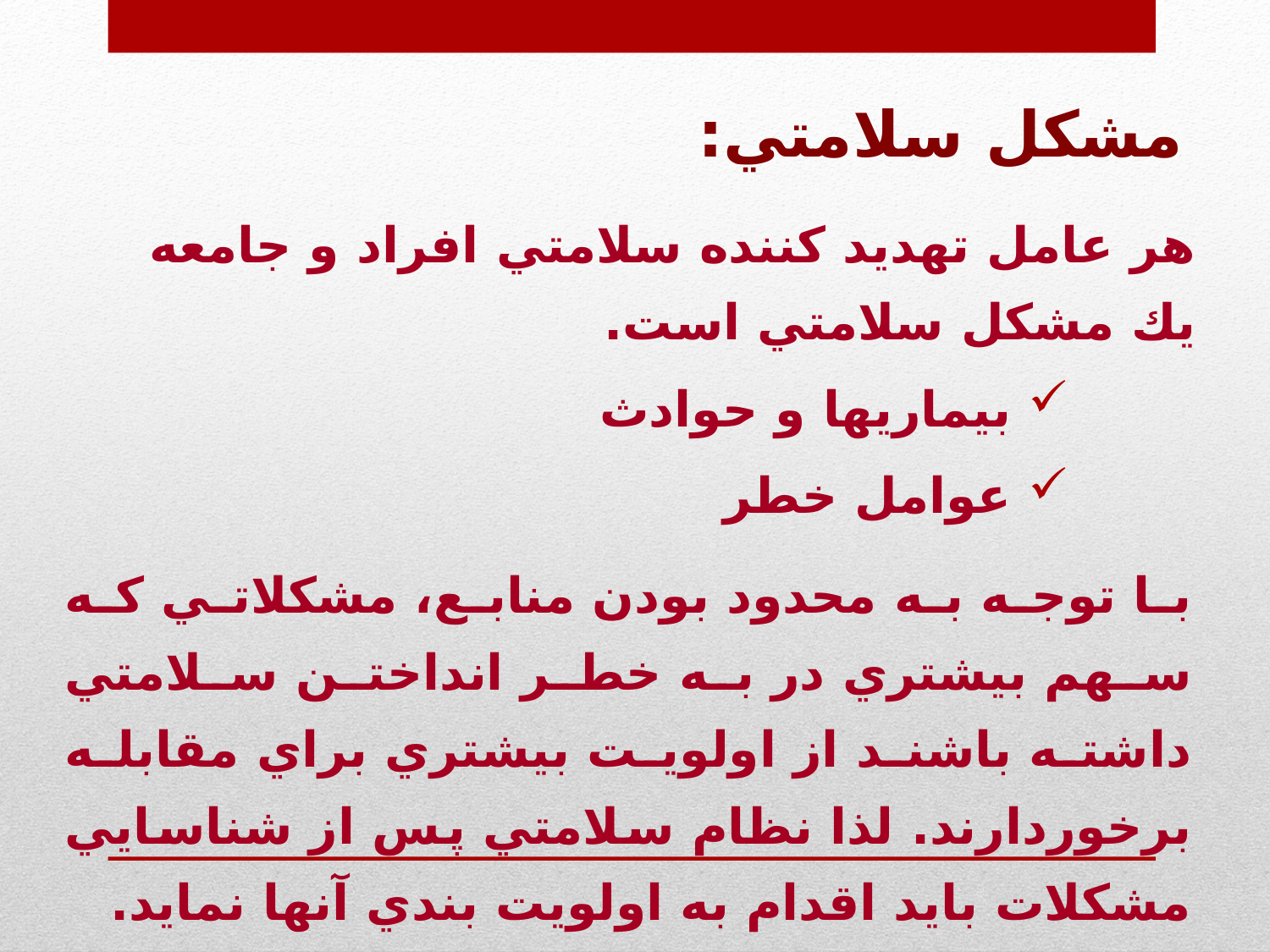

# مشکل سلامتي:
هر عامل تهديد کننده سلامتي افراد و جامعه يك مشكل سلامتي است.
 بيماريها و حوادث
 عوامل خطر
با توجه به محدود بودن منابع، مشكلاتي كه سهم بيشتري در به خطر انداختن سلامتي داشته باشند از اولويت بيشتري براي مقابله برخوردارند. لذا نظام سلامتي پس از شناسايي مشكلات بايد اقدام به اولويت بندي آنها نمايد.